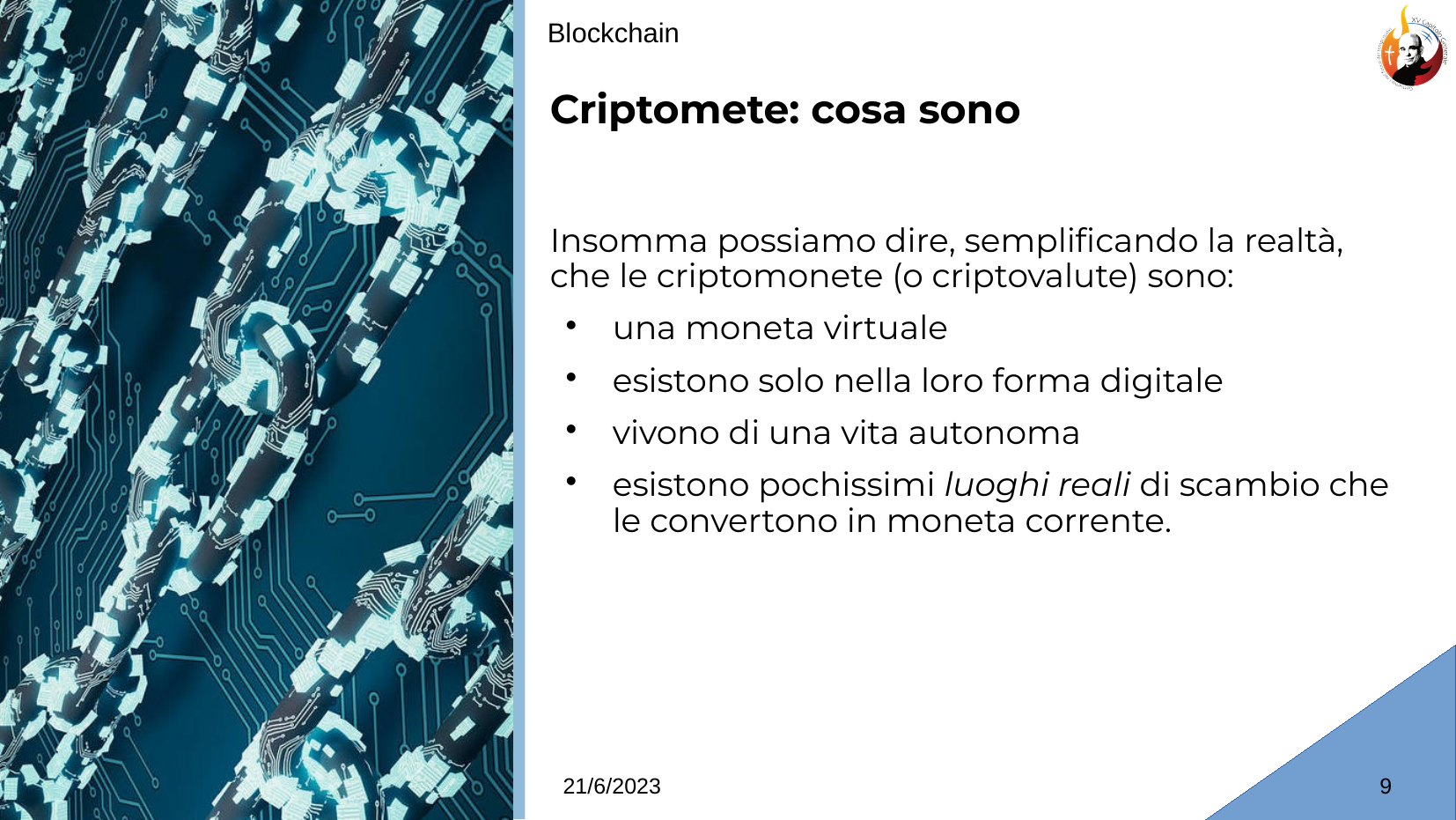

Blockchain
Criptomete: cosa sono
# Insomma possiamo dire, semplificando la realtà, che le criptomonete (o criptovalute) sono:
una moneta virtuale
esistono solo nella loro forma digitale
vivono di una vita autonoma
esistono pochissimi luoghi reali di scambio che le convertono in moneta corrente.